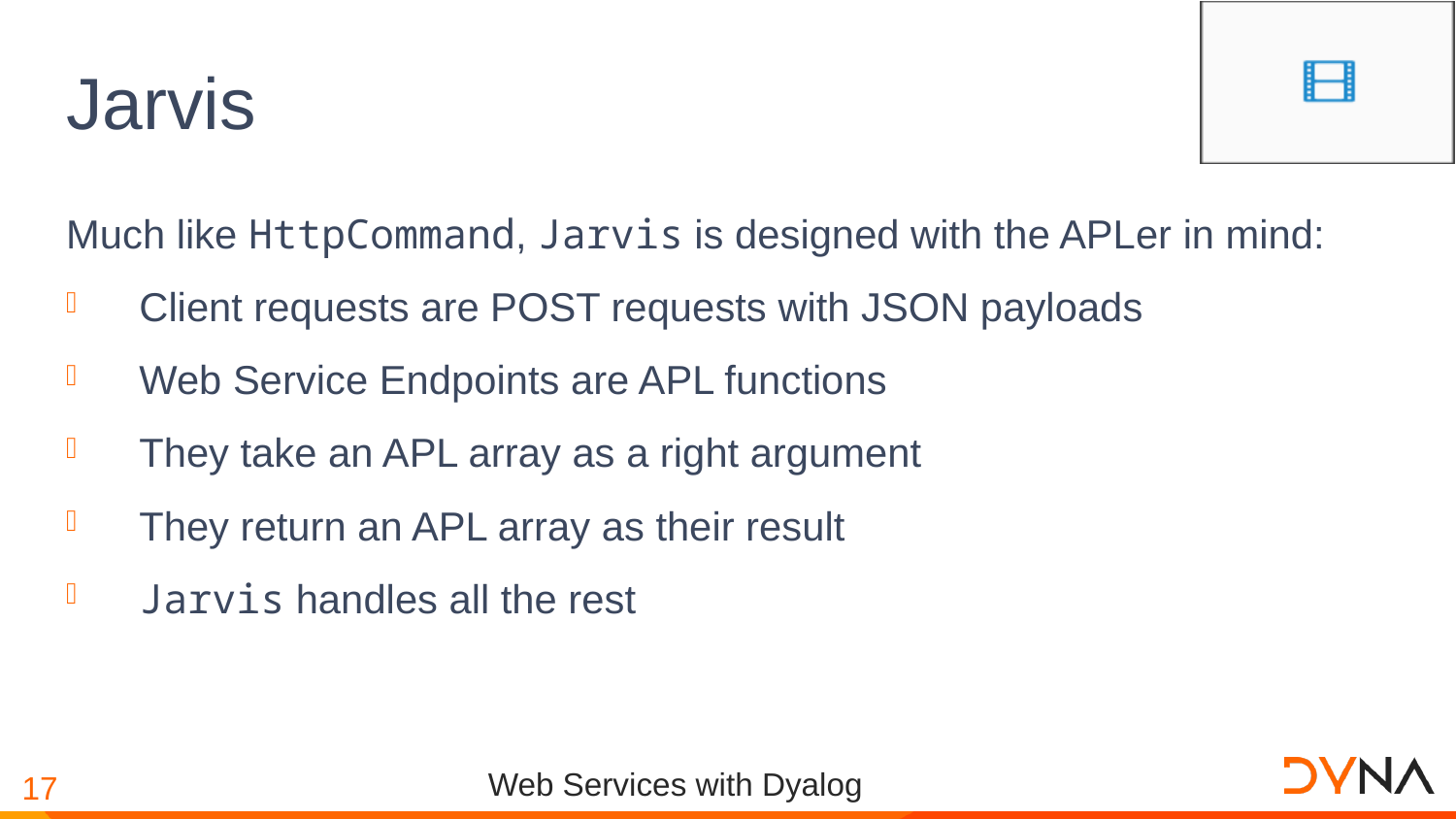

# Jarvis
Much like HttpCommand, Jarvis is designed with the APLer in mind:
Client requests are POST requests with JSON payloads
Web Service Endpoints are APL functions
They take an APL array as a right argument
They return an APL array as their result
Jarvis handles all the rest